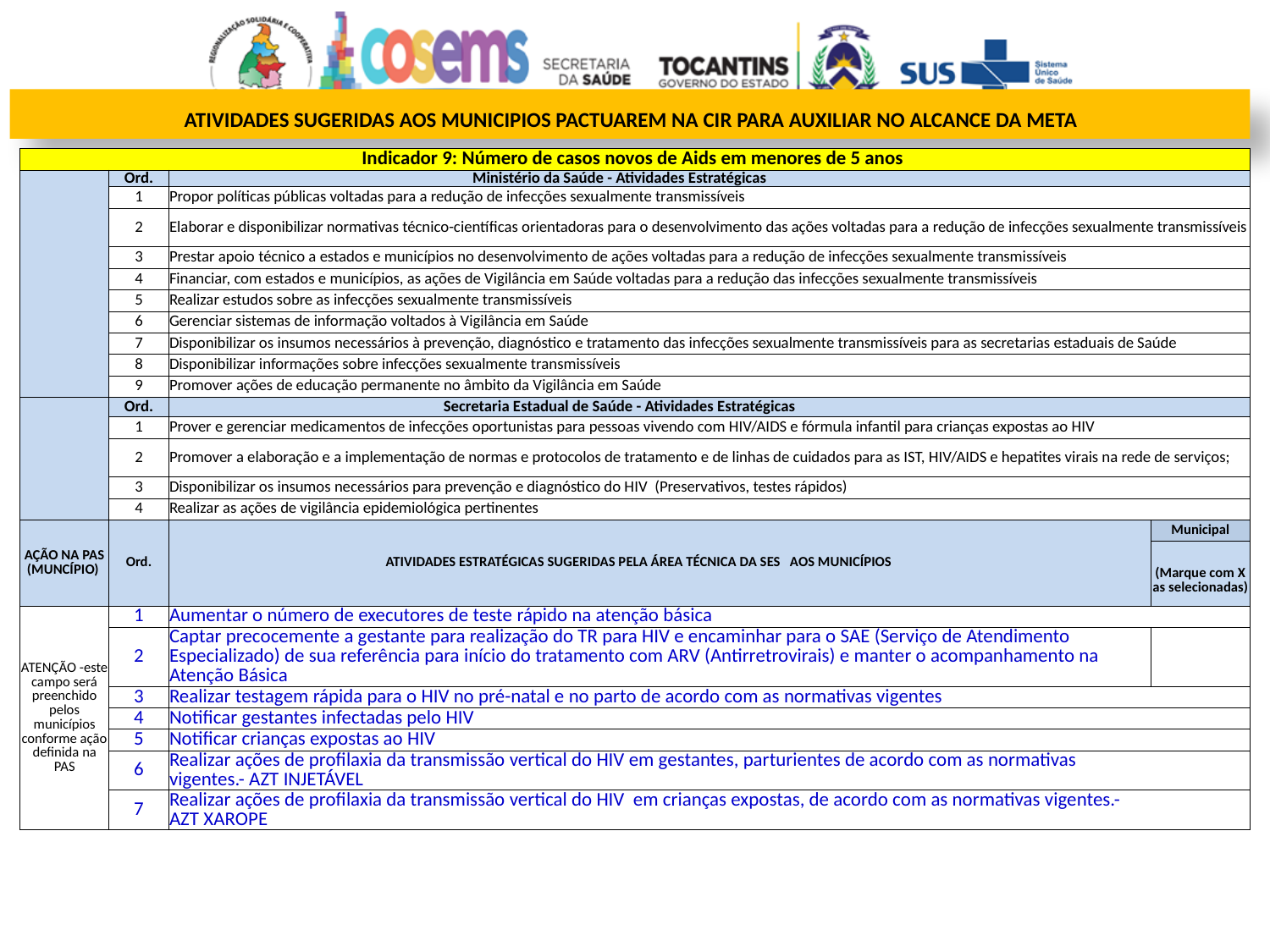

ATIVIDADES SUGERIDAS AOS MUNICIPIOS PACTUAREM NA CIR PARA AUXILIAR NO ALCANCE DA META
| Indicador 9: Número de casos novos de Aids em menores de 5 anos |  |  |  |
| --- | --- | --- | --- |
|  | Ord. | Ministério da Saúde - Atividades Estratégicas |  |
|  | 1 | Propor políticas públicas voltadas para a redução de infecções sexualmente transmissíveis |  |
|  | 2 | Elaborar e disponibilizar normativas técnico-científicas orientadoras para o desenvolvimento das ações voltadas para a redução de infecções sexualmente transmissíveis |  |
|  | 3 | Prestar apoio técnico a estados e municípios no desenvolvimento de ações voltadas para a redução de infecções sexualmente transmissíveis |  |
|  | 4 | Financiar, com estados e municípios, as ações de Vigilância em Saúde voltadas para a redução das infecções sexualmente transmissíveis |  |
|  | 5 | Realizar estudos sobre as infecções sexualmente transmissíveis |  |
|  | 6 | Gerenciar sistemas de informação voltados à Vigilância em Saúde |  |
|  | 7 | Disponibilizar os insumos necessários à prevenção, diagnóstico e tratamento das infecções sexualmente transmissíveis para as secretarias estaduais de Saúde |  |
|  | 8 | Disponibilizar informações sobre infecções sexualmente transmissíveis |  |
|  | 9 | Promover ações de educação permanente no âmbito da Vigilância em Saúde |  |
|  | Ord. | Secretaria Estadual de Saúde - Atividades Estratégicas |  |
|  | 1 | Prover e gerenciar medicamentos de infecções oportunistas para pessoas vivendo com HIV/AIDS e fórmula infantil para crianças expostas ao HIV |  |
|  | 2 | Promover a elaboração e a implementação de normas e protocolos de tratamento e de linhas de cuidados para as IST, HIV/AIDS e hepatites virais na rede de serviços; |  |
|  | 3 | Disponibilizar os insumos necessários para prevenção e diagnóstico do HIV (Preservativos, testes rápidos) |  |
|  | 4 | Realizar as ações de vigilância epidemiológica pertinentes |  |
| AÇÃO NA PAS (MUNCÍPIO) | Ord. | ATIVIDADES ESTRATÉGICAS SUGERIDAS PELA ÁREA TÉCNICA DA SES AOS MUNICÍPIOS | Municipal |
|  |  |  | (Marque com X as selecionadas) |
| ATENÇÃO -este campo será preenchido pelos municípios conforme ação definida na PAS | 1 | Aumentar o número de executores de teste rápido na atenção básica |  |
|  | 2 | Captar precocemente a gestante para realização do TR para HIV e encaminhar para o SAE (Serviço de Atendimento Especializado) de sua referência para início do tratamento com ARV (Antirretrovirais) e manter o acompanhamento na Atenção Básica |  |
|  | 3 | Realizar testagem rápida para o HIV no pré-natal e no parto de acordo com as normativas vigentes |  |
|  | 4 | Notificar gestantes infectadas pelo HIV |  |
|  | 5 | Notificar crianças expostas ao HIV |  |
|  | 6 | Realizar ações de profilaxia da transmissão vertical do HIV em gestantes, parturientes de acordo com as normativas vigentes.- AZT INJETÁVEL |  |
|  | 7 | Realizar ações de profilaxia da transmissão vertical do HIV em crianças expostas, de acordo com as normativas vigentes.- AZT XAROPE |  |